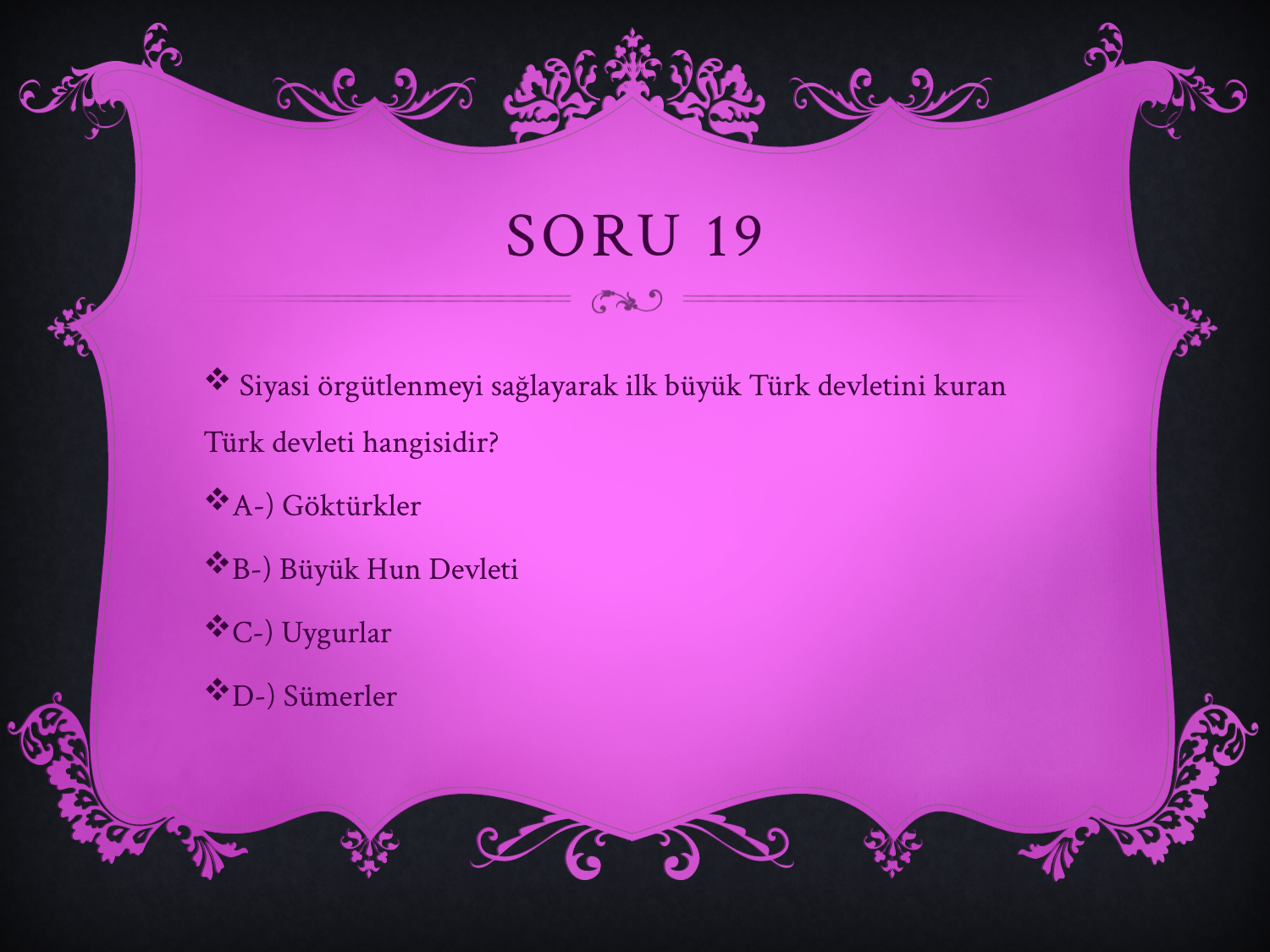

# SORU 19
 Siyasi örgütlenmeyi sağlayarak ilk büyük Türk devletini kuran Türk devleti hangisidir?
A-) Göktürkler
B-) Büyük Hun Devleti
C-) Uygurlar
D-) Sümerler